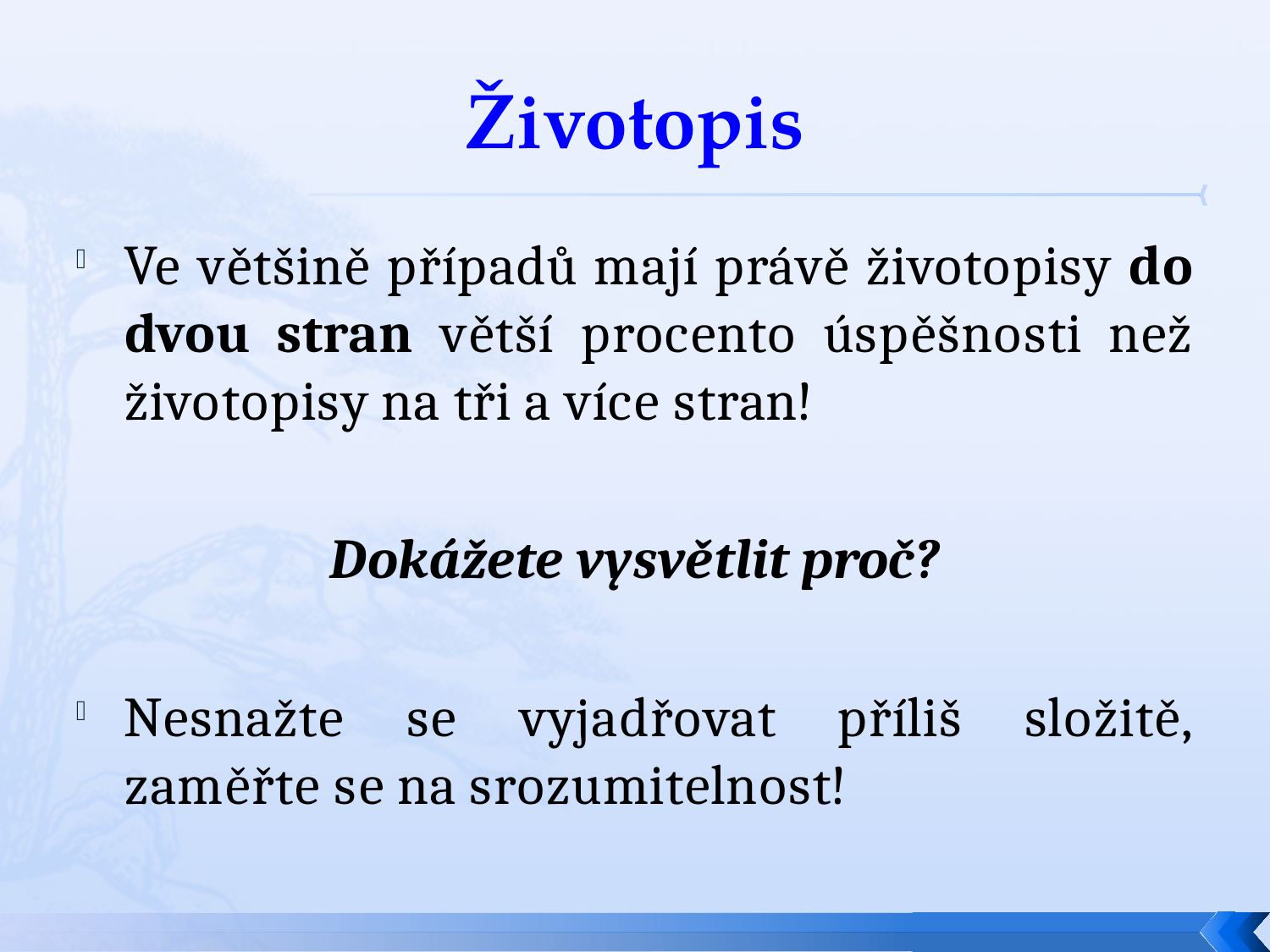

# Životopis
Ve většině případů mají právě životopisy do dvou stran větší procento úspěšnosti než životopisy na tři a více stran!

Dokážete vysvětlit proč?

Nesnažte se vyjadřovat příliš složitě, zaměřte se na srozumitelnost!